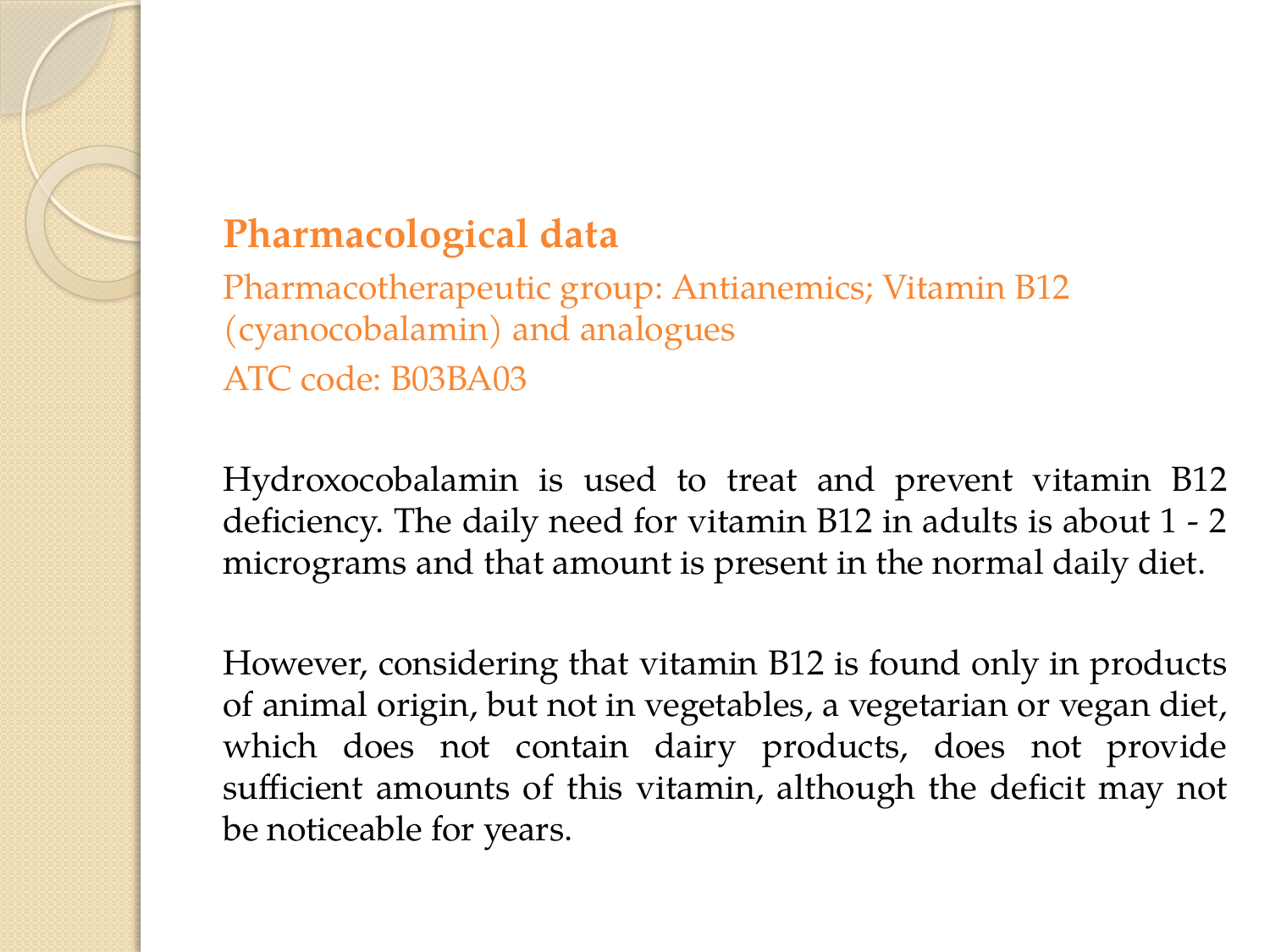

#
Pharmacological data
Pharmacotherapeutic group: Antianemics; Vitamin B12 (cyanocobalamin) and analogues
ATC code: B03BA03

Hydroxocobalamin is used to treat and prevent vitamin B12 deficiency. The daily need for vitamin B12 in adults is about 1 - 2 micrograms and that amount is present in the normal daily diet.

However, considering that vitamin B12 is found only in products of animal origin, but not in vegetables, a vegetarian or vegan diet, which does not contain dairy products, does not provide sufficient amounts of this vitamin, although the deficit may not be noticeable for years.